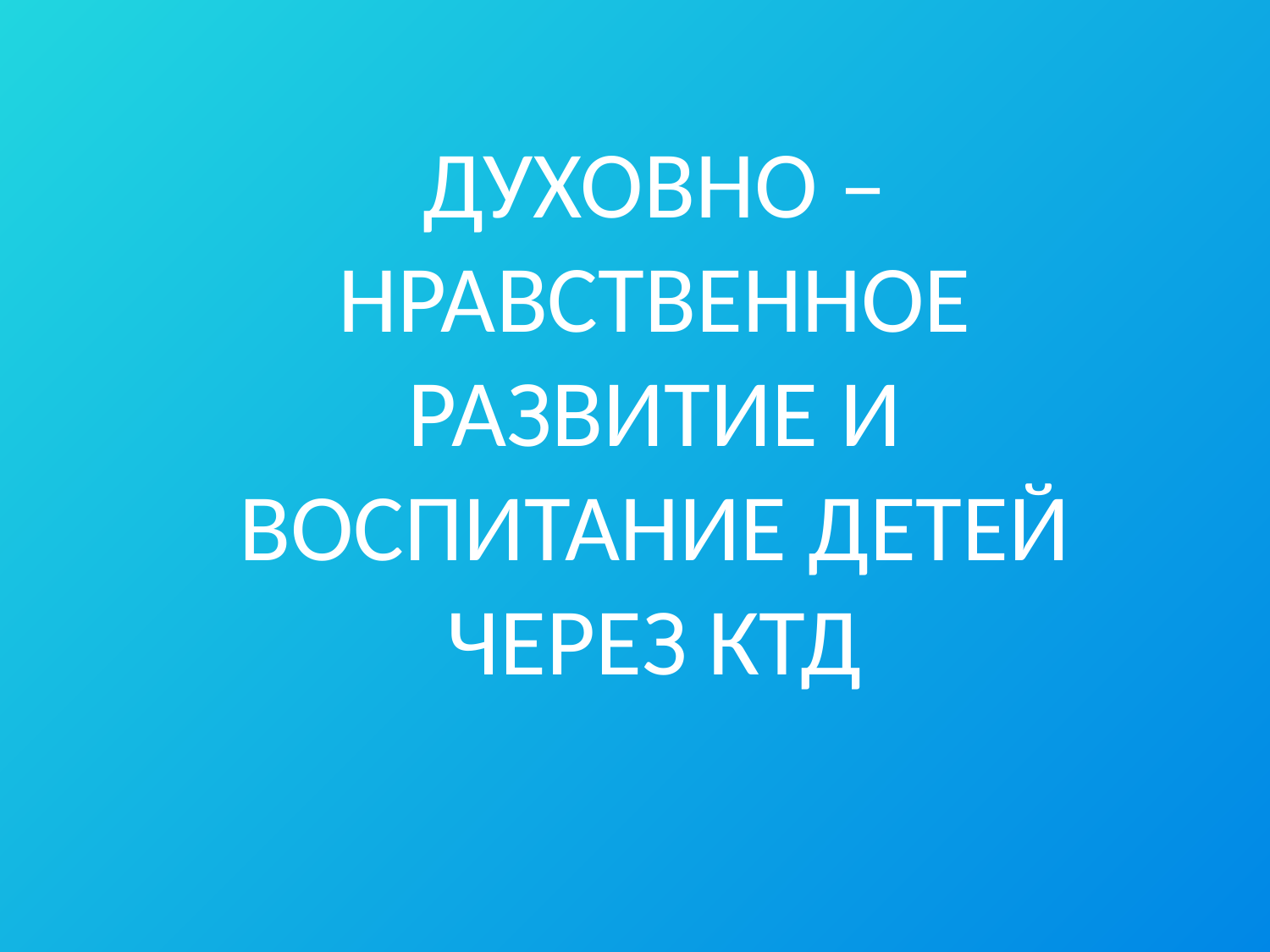

# ДУХОВНО – НРАВСТВЕННОЕ РАЗВИТИЕ И ВОСПИТАНИЕ ДЕТЕЙ ЧЕРЕЗ КТД